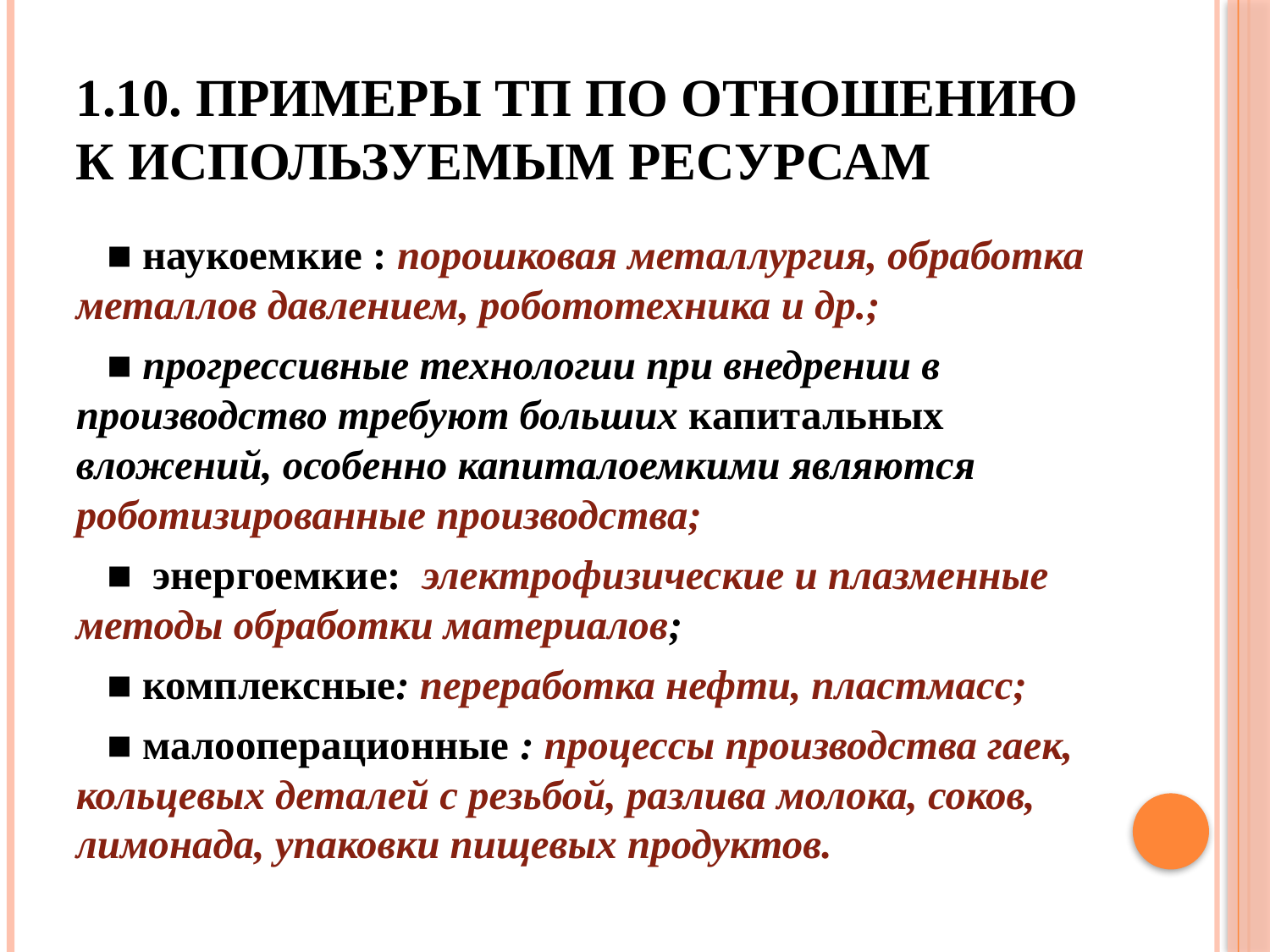

# 1.10. Примеры ТП по отношению к используемым ресурсам
   ■ наукоемкие : порошковая металлургия, обработка металлов давлением, робототехника и др.;
   ■ прогрессивные технологии при внедрении в производство требуют больших капитальных вложений, особенно капиталоемкими являются роботизированные производства;
   ■  энергоемкие:  электрофизические и плазменные методы обработки материалов;
   ■ комплексные: переработка нефти, пластмасс;
   ■ малооперационные : процессы производства гаек, кольцевых деталей с резьбой, разлива молока, соков, лимонада, упаковки пищевых продуктов.